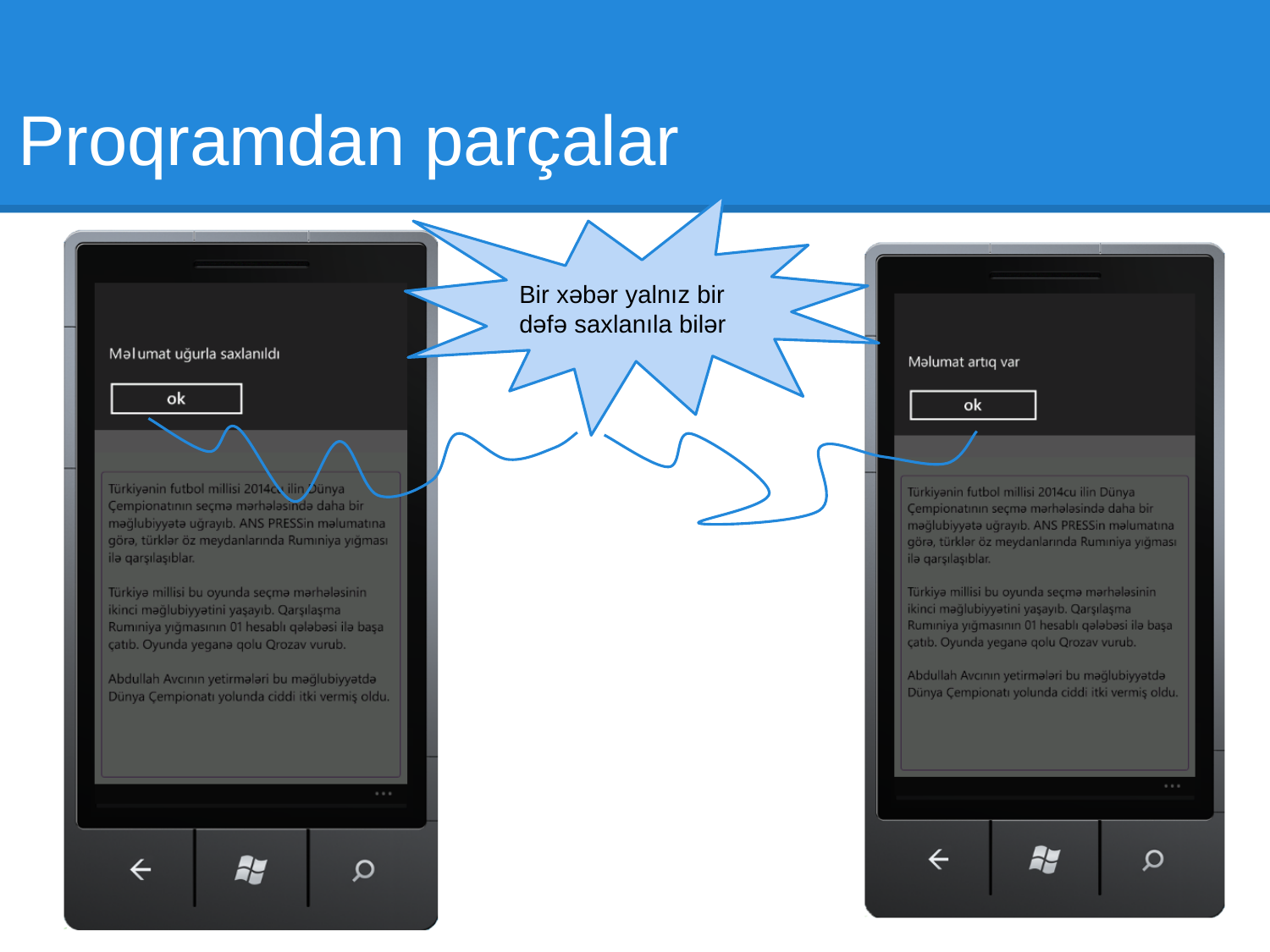

Proqramdan parçalar
Bir xəbər yalnız bir dəfə saxlanıla bilər